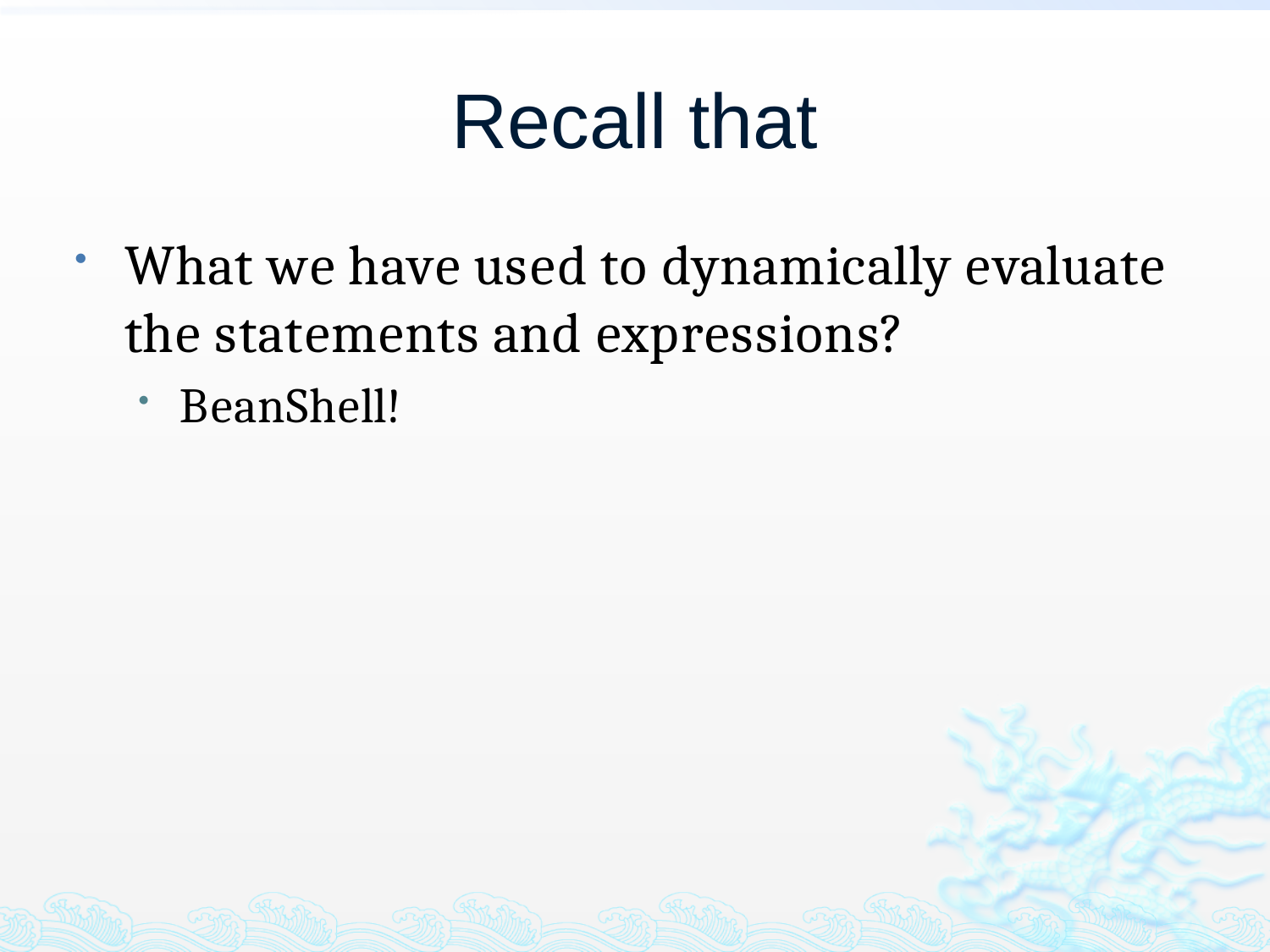

# Recall that
What we have used to dynamically evaluate the statements and expressions?
BeanShell!